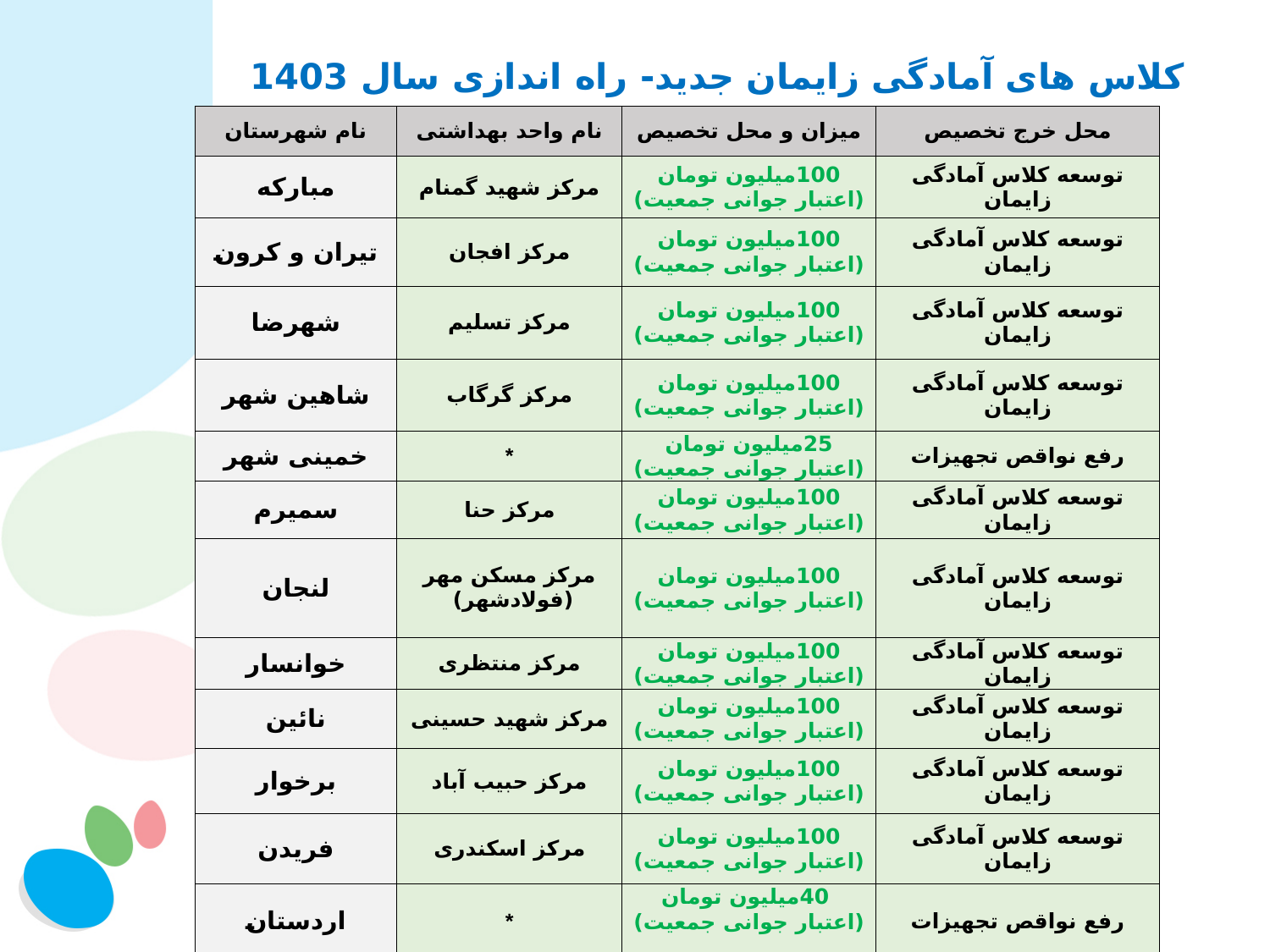

# کلاس های آمادگی زایمان جدید- راه اندازی سال 1403
| نام شهرستان | نام واحد بهداشتی | میزان و محل تخصیص | محل خرج تخصیص |
| --- | --- | --- | --- |
| مبارکه | مرکز شهید گمنام | 100میلیون تومان (اعتبار جوانی جمعیت) | توسعه کلاس آمادگی زایمان |
| تیران و کرون | مرکز افجان | 100میلیون تومان (اعتبار جوانی جمعیت) | توسعه کلاس آمادگی زایمان |
| شهرضا | مرکز تسلیم | 100میلیون تومان (اعتبار جوانی جمعیت) | توسعه کلاس آمادگی زایمان |
| شاهین شهر | مرکز گرگاب | 100میلیون تومان (اعتبار جوانی جمعیت) | توسعه کلاس آمادگی زایمان |
| خمینی شهر | \* | 25میلیون تومان (اعتبار جوانی جمعیت) | رفع نواقص تجهیزات |
| سمیرم | مرکز حنا | 100میلیون تومان (اعتبار جوانی جمعیت) | توسعه کلاس آمادگی زایمان |
| لنجان | مرکز مسکن مهر (فولادشهر) | 100میلیون تومان (اعتبار جوانی جمعیت) | توسعه کلاس آمادگی زایمان |
| خوانسار | مرکز منتظری | 100میلیون تومان (اعتبار جوانی جمعیت) | توسعه کلاس آمادگی زایمان |
| نائین | مرکز شهید حسینی | 100میلیون تومان (اعتبار جوانی جمعیت) | توسعه کلاس آمادگی زایمان |
| برخوار | مرکز حبیب آباد | 100میلیون تومان (اعتبار جوانی جمعیت) | توسعه کلاس آمادگی زایمان |
| فریدن | مرکز اسکندری | 100میلیون تومان (اعتبار جوانی جمعیت) | توسعه کلاس آمادگی زایمان |
| اردستان | \* | 40میلیون تومان (اعتبار جوانی جمعیت) | رفع نواقص تجهیزات |